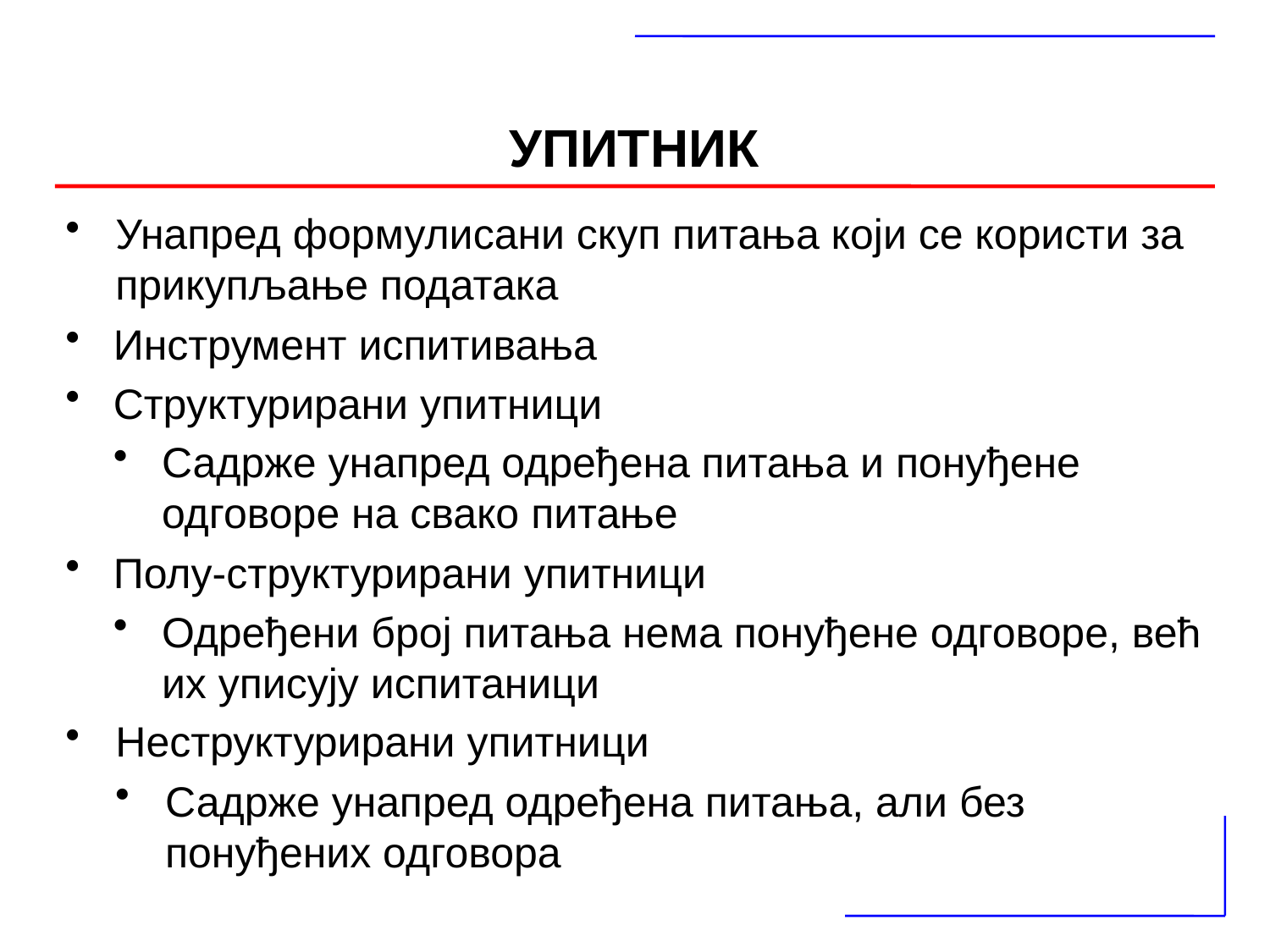

УПИТНИК
Унапред формулисани скуп питања који се користи за прикупљање података
Инструмент испитивања
Структурирани упитници
Садрже унапред одређена питања и понуђене одговоре на свако питање
Полу-структурирани упитници
Одређени број питања нема понуђене одговоре, већ их уписују испитаници
Неструктурирани упитници
Садрже унапред одређена питања, али без понуђених одговора